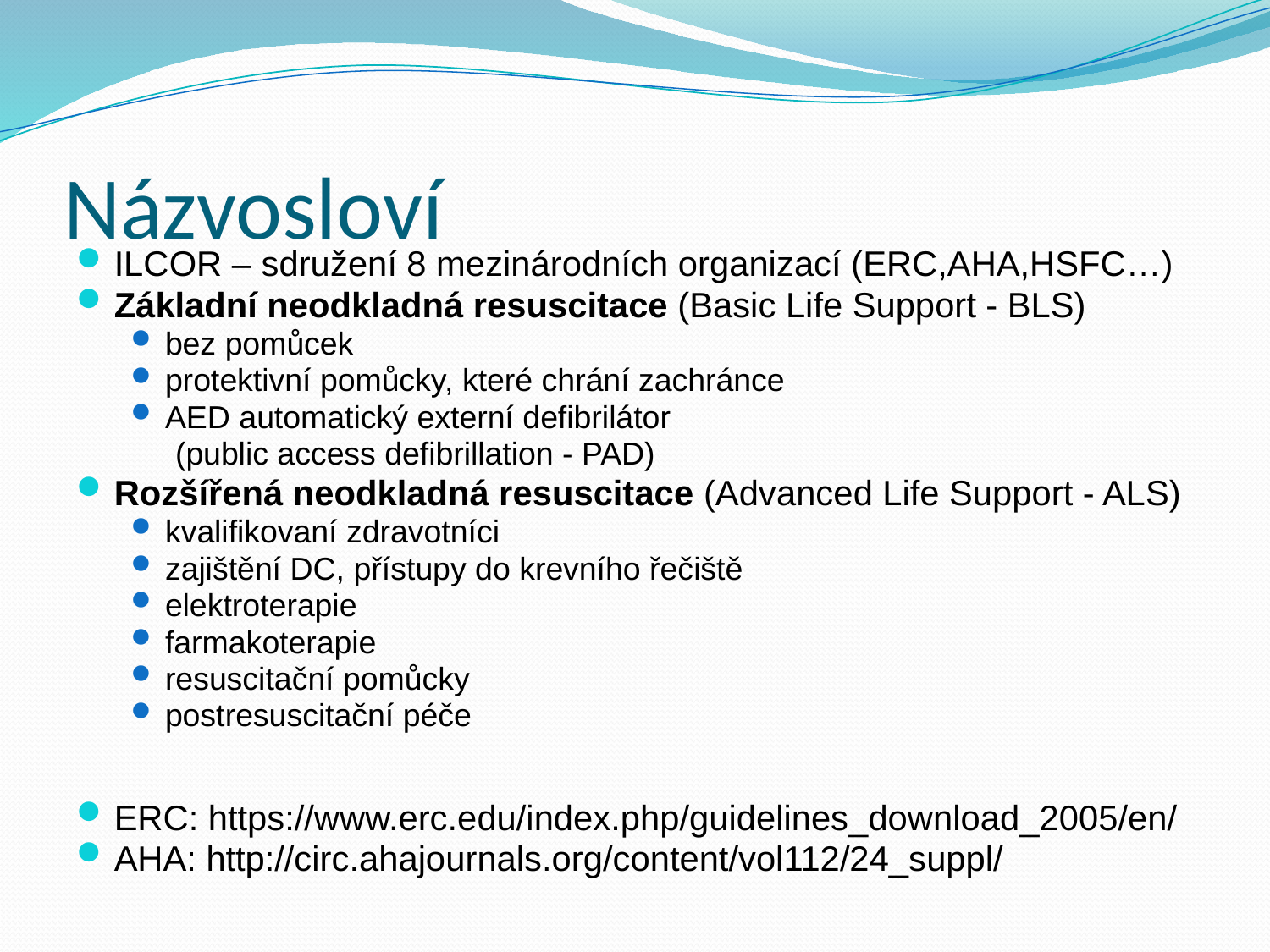

# Názvosloví
ILCOR – sdružení 8 mezinárodních organizací (ERC,AHA,HSFC…)
Základní neodkladná resuscitace (Basic Life Support - BLS)
bez pomůcek
protektivní pomůcky, které chrání zachránce
AED automatický externí defibrilátor
     (public access defibrillation - PAD)
Rozšířená neodkladná resuscitace (Advanced Life Support - ALS)
kvalifikovaní zdravotníci
zajištění DC, přístupy do krevního řečiště
elektroterapie
farmakoterapie
resuscitační pomůcky
postresuscitační péče

ERC: https://www.erc.edu/index.php/guidelines_download_2005/en/
AHA: http://circ.ahajournals.org/content/vol112/24_suppl/